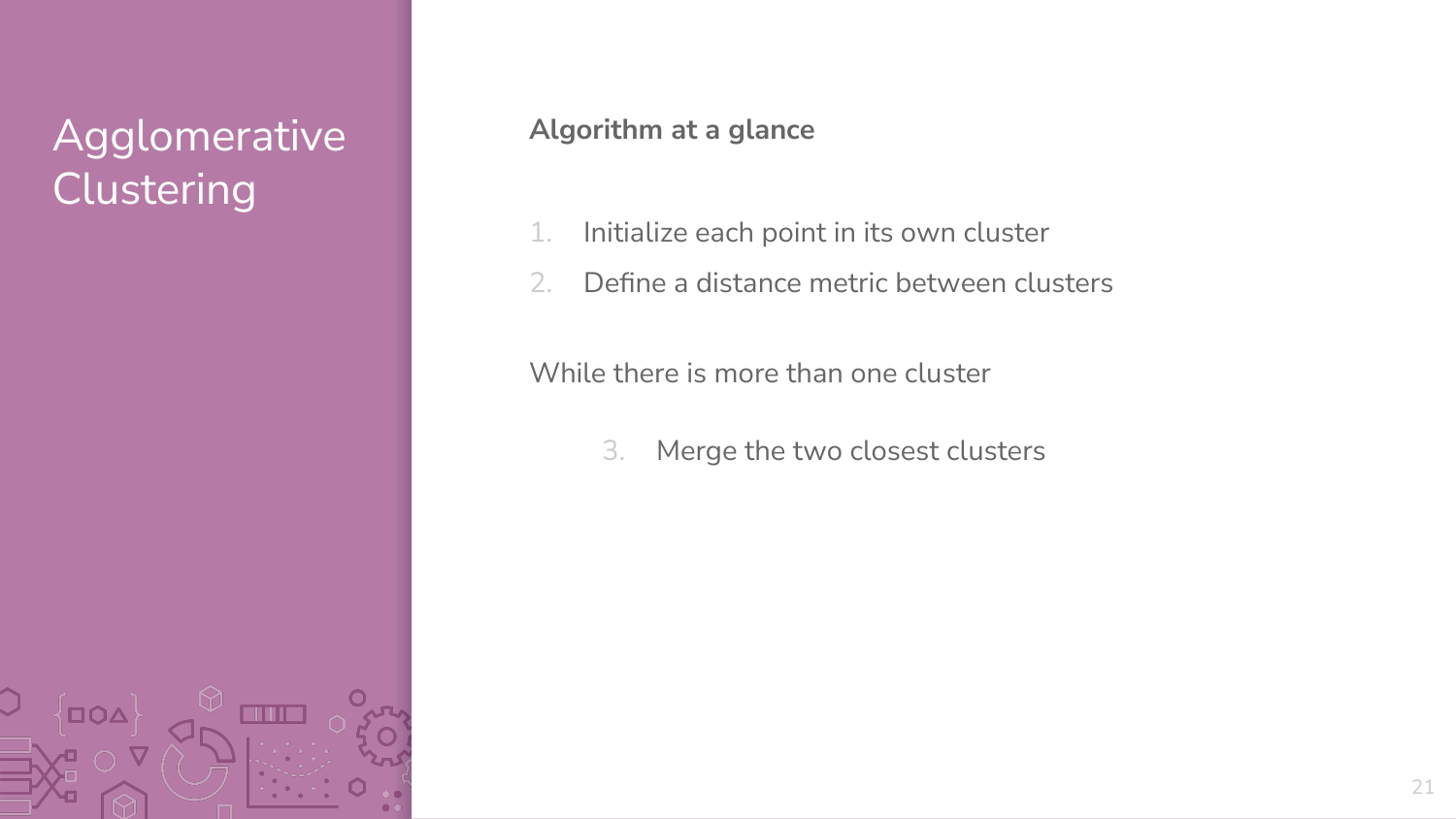

# Agglomerative Clustering
Algorithm at a glance

Initialize each point in its own cluster
Define a distance metric between clusters
While there is more than one cluster
Merge the two closest clusters

21